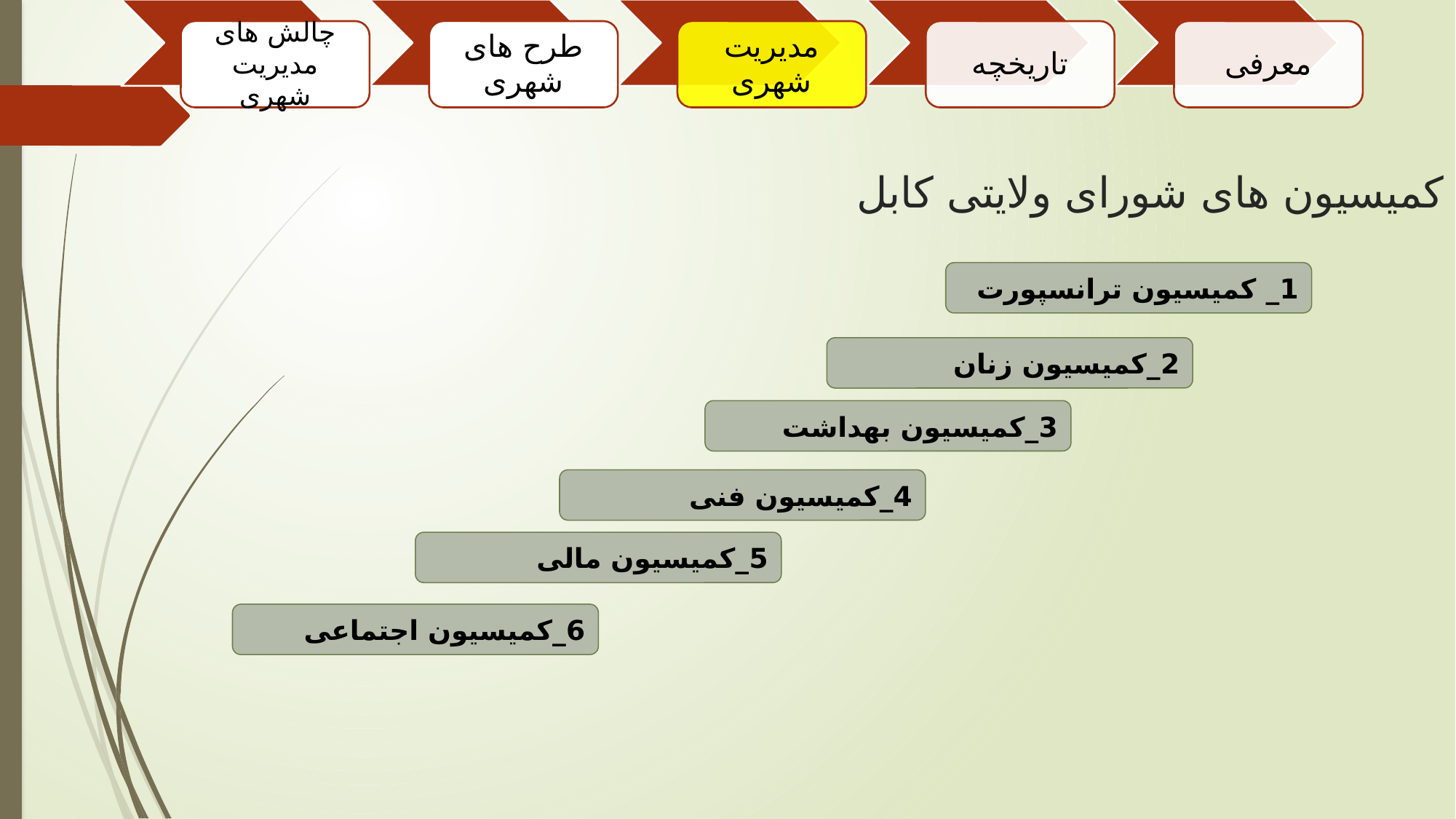

معرفی
تاریخچه
چالش های مدیریت شهری
مدیریت شهری
طرح های شهری
# کمیسیون های شورای ولایتی کابل
1_ کمیسیون ترانسپورت
2_کمیسیون زنان
3_کمیسیون بهداشت
4_کمیسیون فنی
5_کمیسیون مالی
6_کمیسیون اجتماعی